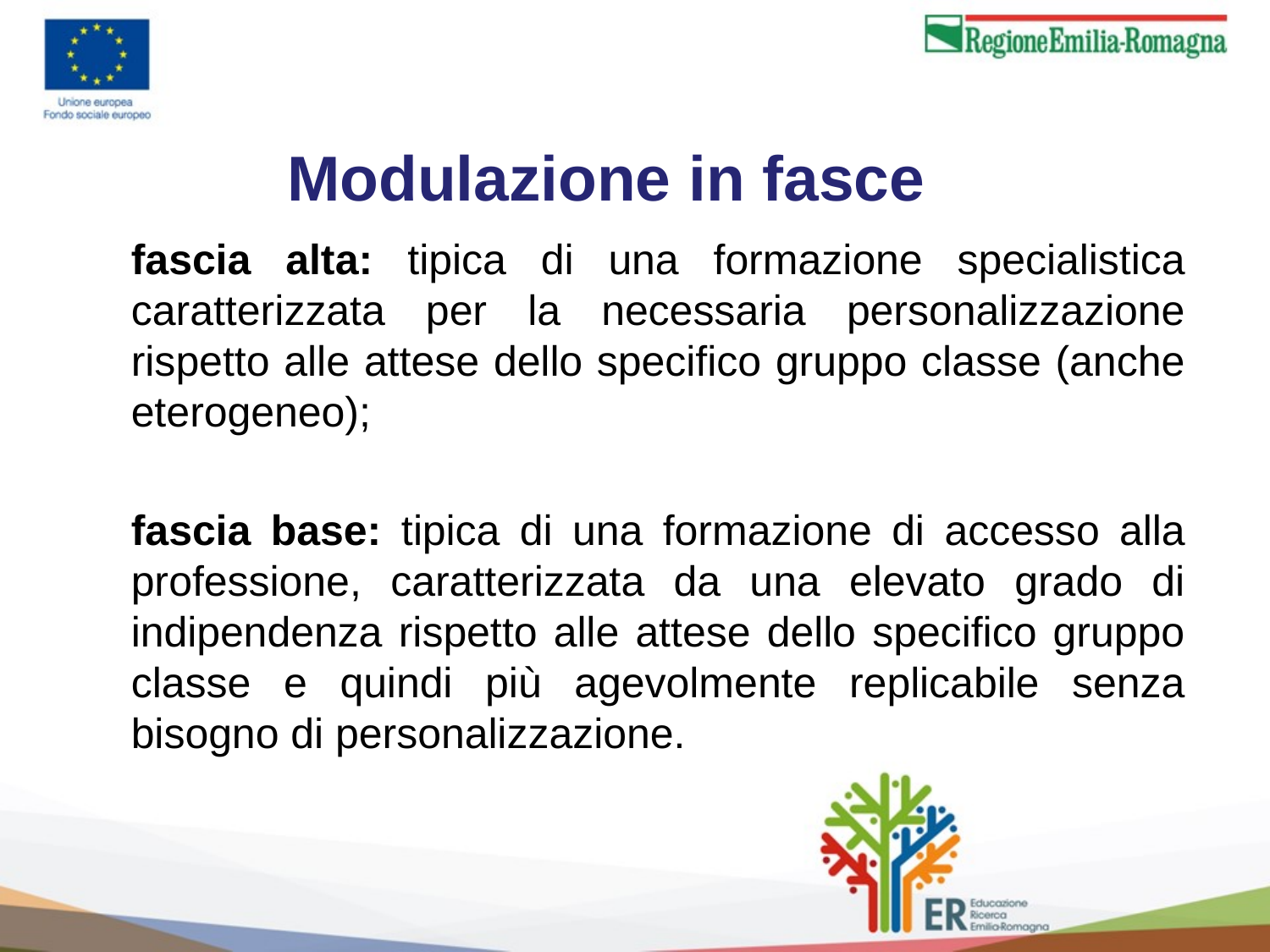

# Modulazione in fasce
fascia alta: tipica di una formazione specialistica caratterizzata per la necessaria personalizzazione rispetto alle attese dello specifico gruppo classe (anche eterogeneo);

fascia base: tipica di una formazione di accesso alla professione, caratterizzata da una elevato grado di indipendenza rispetto alle attese dello specifico gruppo classe e quindi più agevolmente replicabile senza bisogno di personalizzazione.